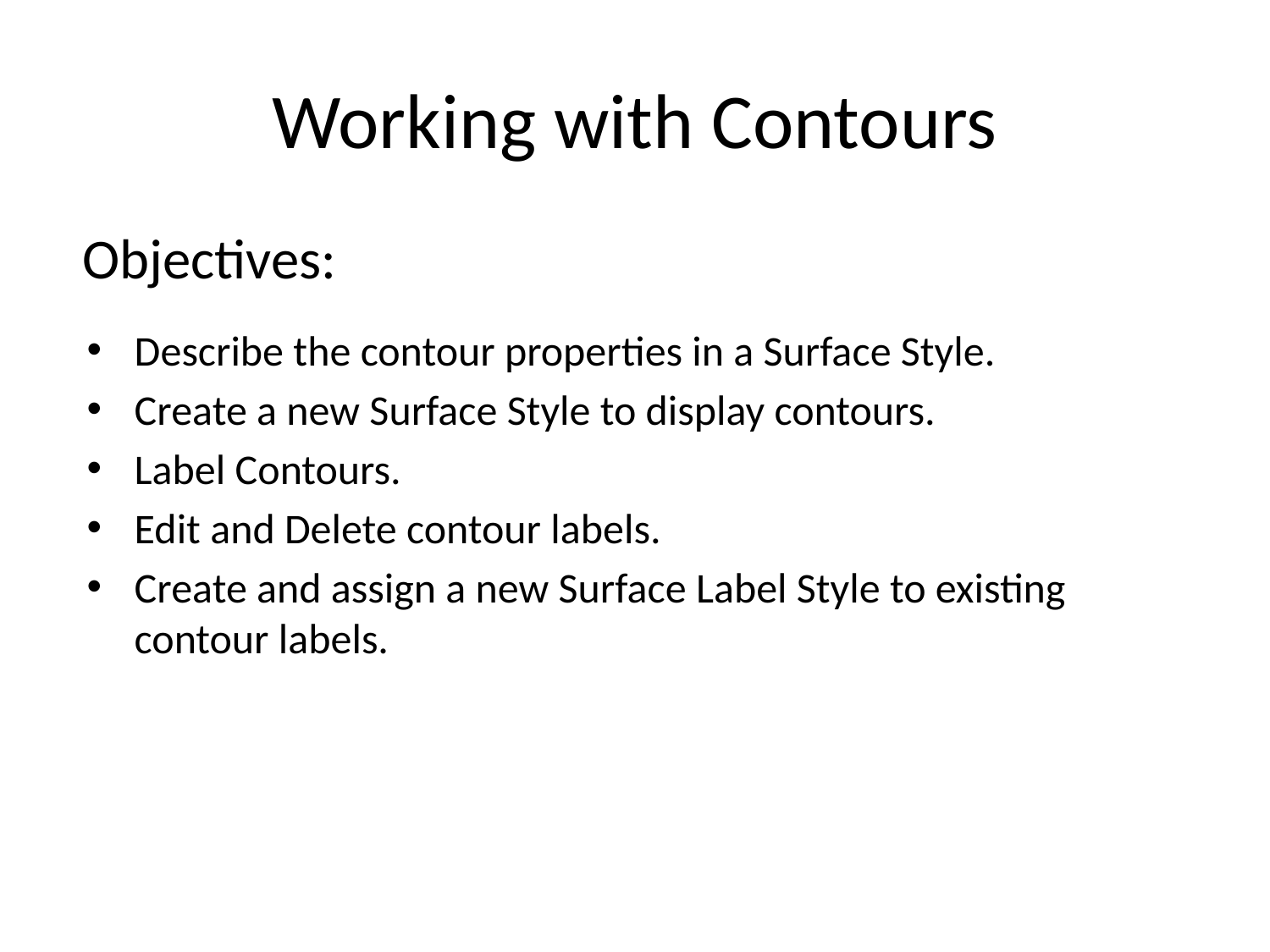

# Working with Contours
Objectives:
Describe the contour properties in a Surface Style.
Create a new Surface Style to display contours.
Label Contours.
Edit and Delete contour labels.
Create and assign a new Surface Label Style to existing contour labels.